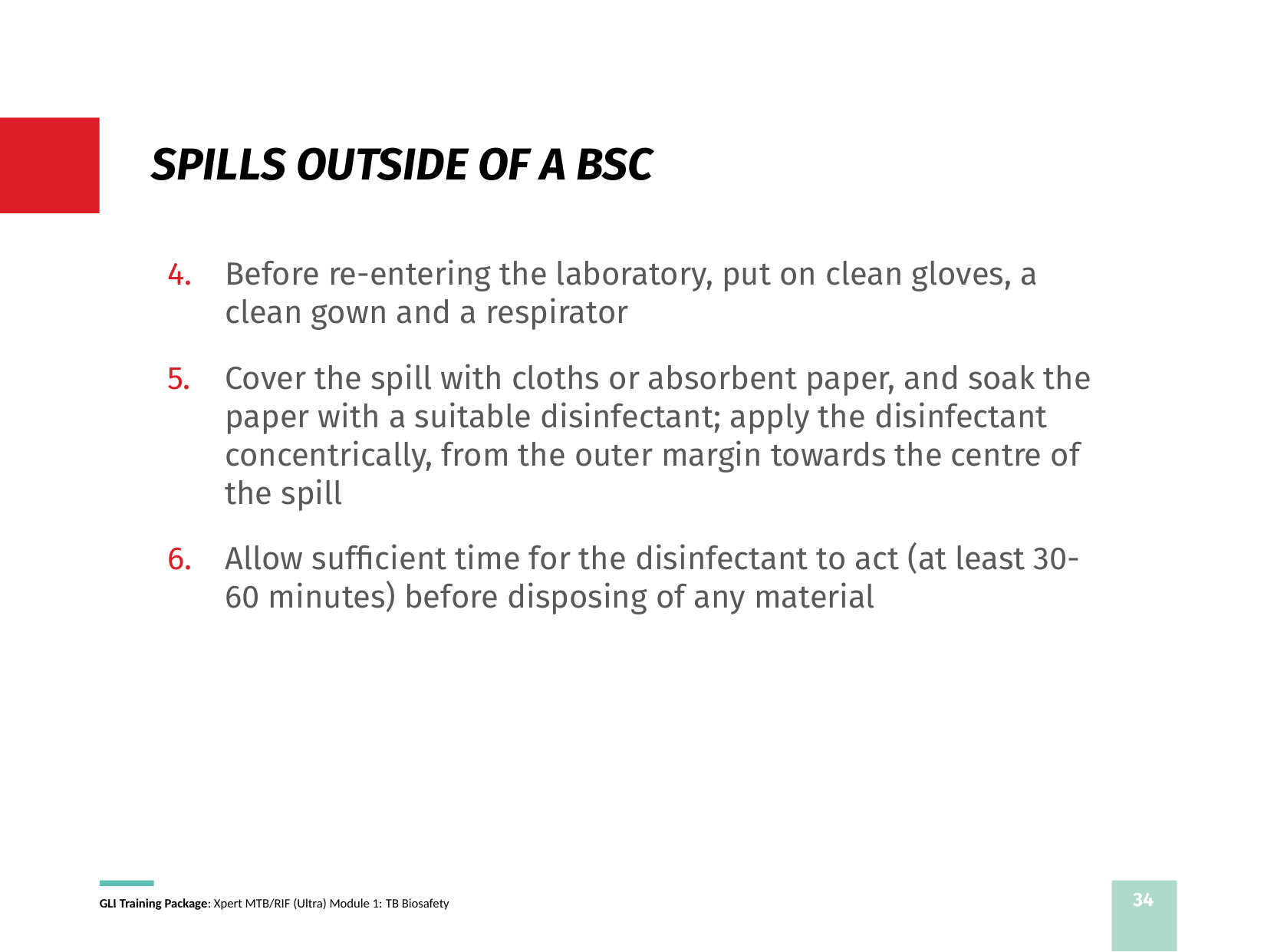

# SPILLS OUTSIDE OF A BSC
Before re-entering the laboratory, put on clean gloves, a clean gown and a respirator
Cover the spill with cloths or absorbent paper, and soak the paper with a suitable disinfectant; apply the disinfectant concentrically, from the outer margin towards the centre of the spill
Allow sufficient time for the disinfectant to act (at least 30-60 minutes) before disposing of any material